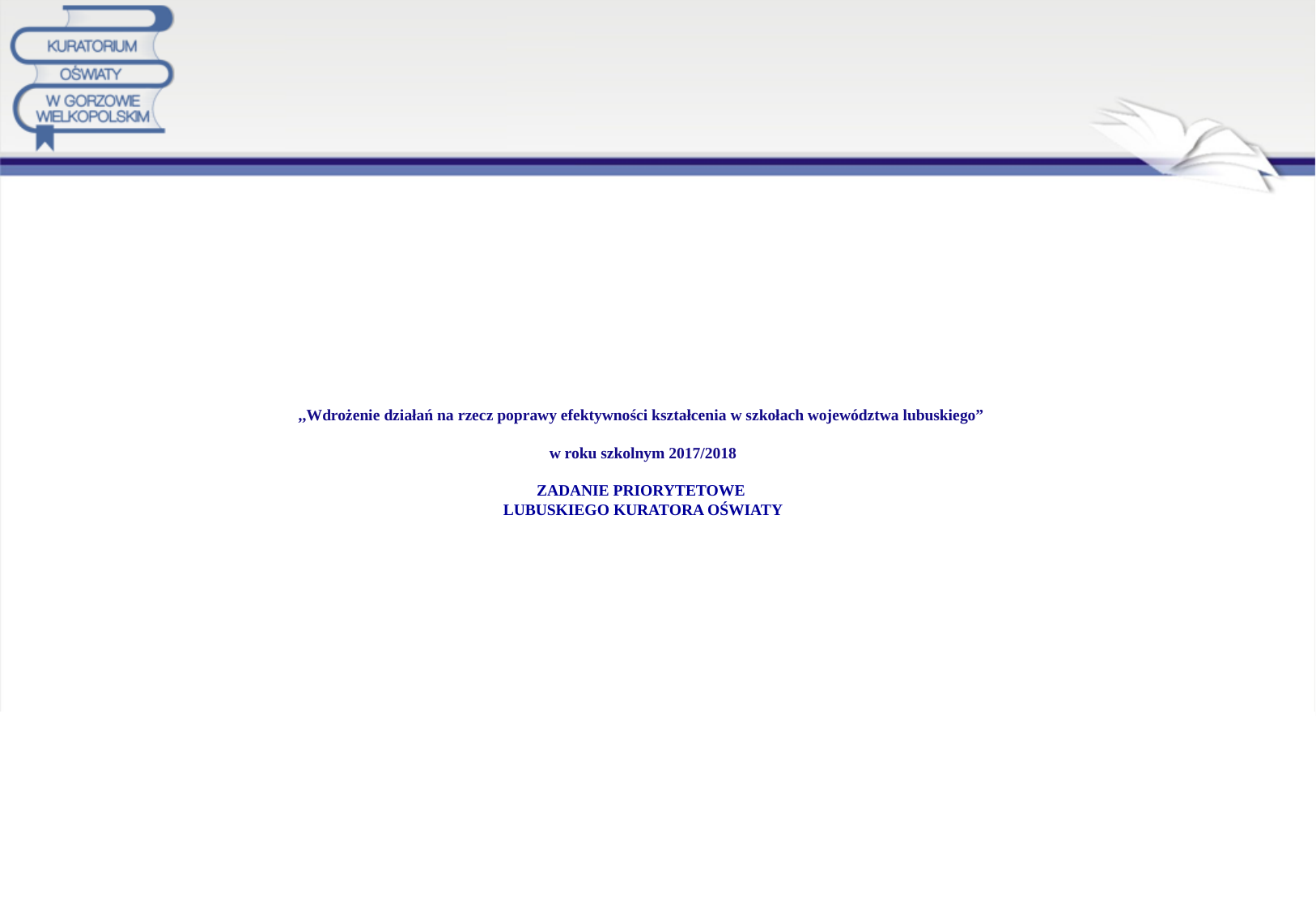

# ,,Wdrożenie działań na rzecz poprawy efektywności kształcenia w szkołach województwa lubuskiego” w roku szkolnym 2017/2018 ZADANIE PRIORYTETOWE LUBUSKIEGO KURATORA OŚWIATY